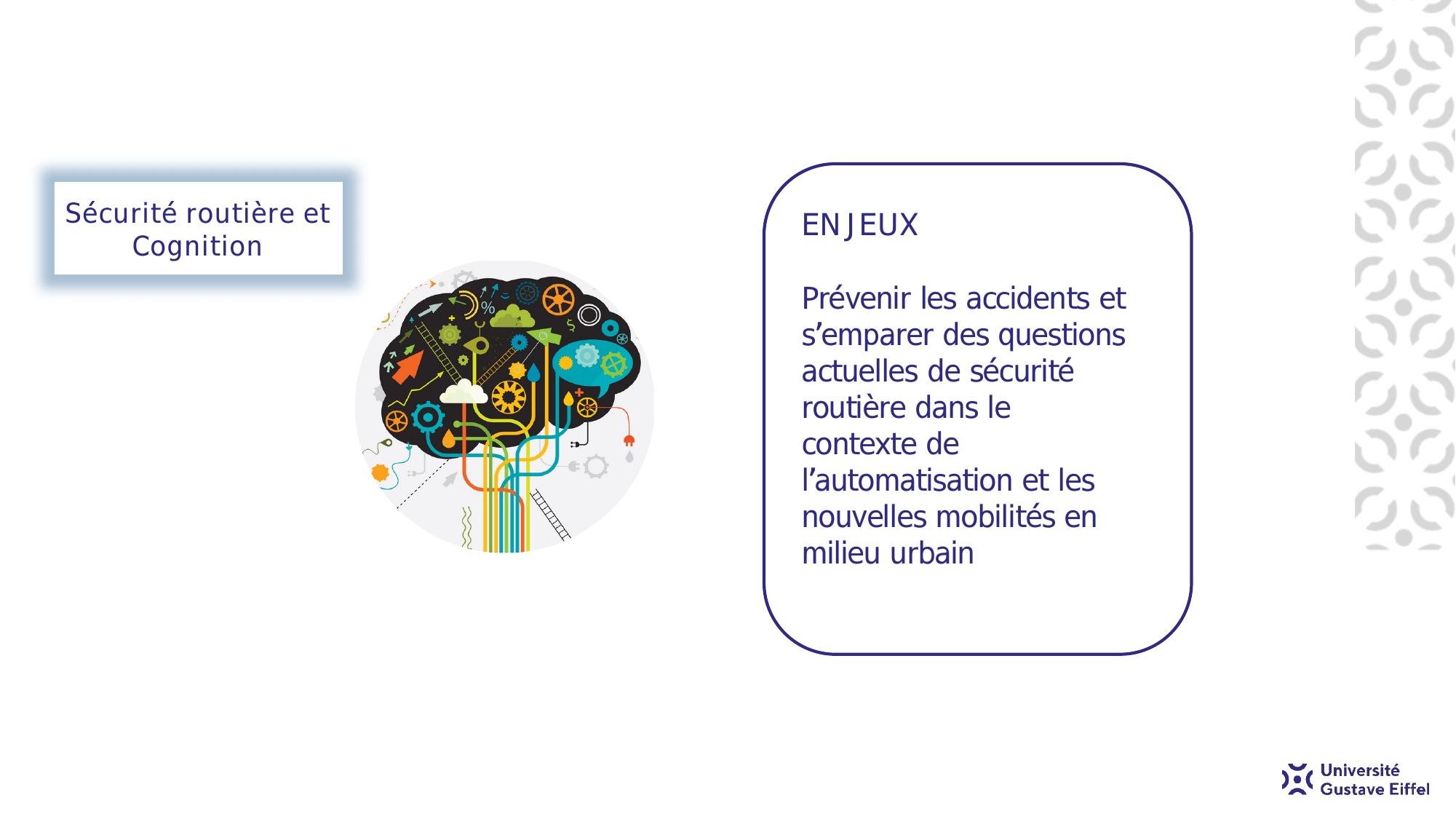

Sécurité routière et Cognition

Enjeux

Prévenir les accidents et s’emparer des questions actuelles de sécurité routière dans le contexte de l’automatisation et les nouvelles mobilités en milieu urbain